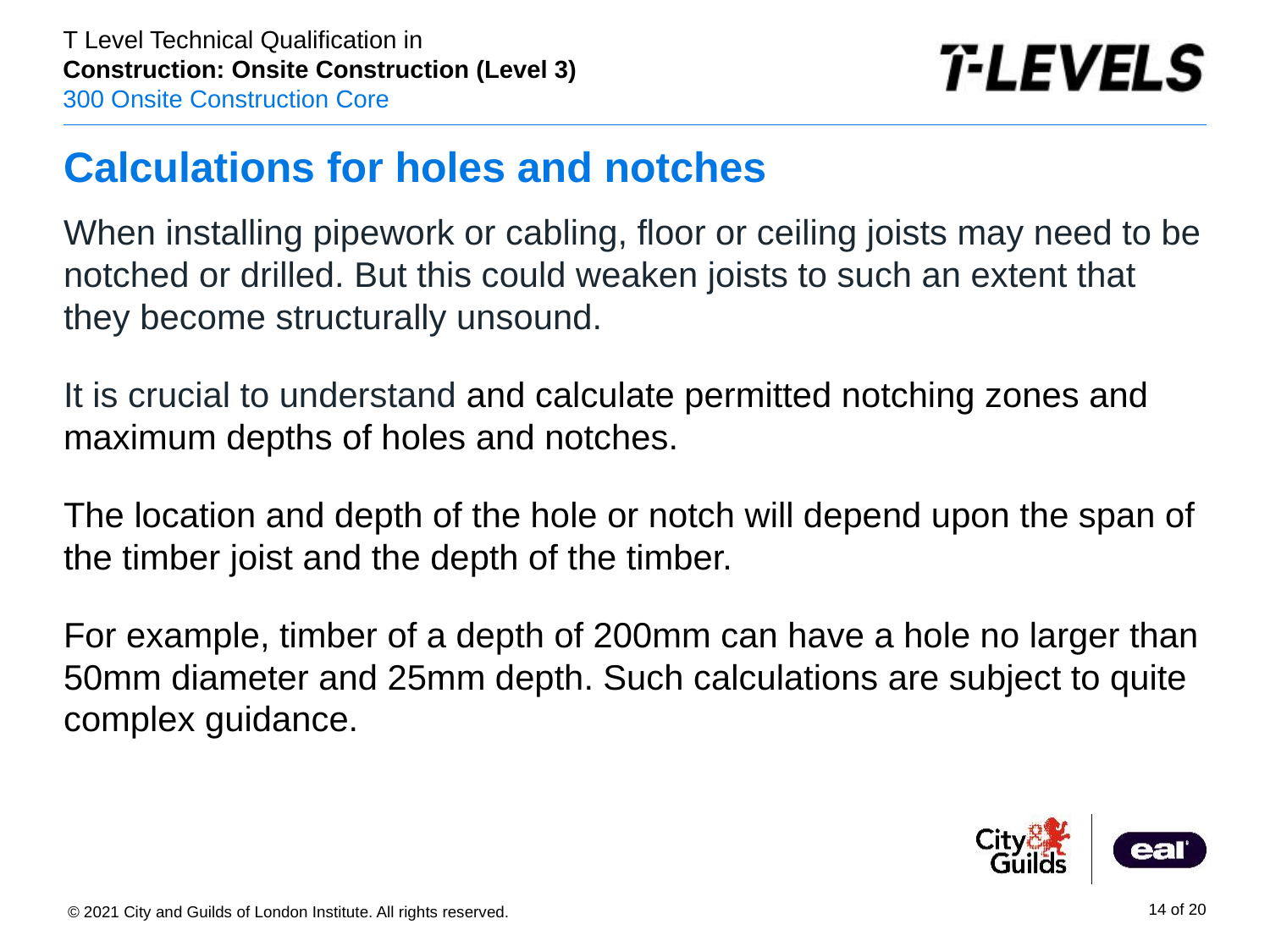

# Calculations for holes and notches
When installing pipework or cabling, floor or ceiling joists may need to be notched or drilled. But this could weaken joists to such an extent that they become structurally unsound.
It is crucial to understand and calculate permitted notching zones and maximum depths of holes and notches.
The location and depth of the hole or notch will depend upon the span of the timber joist and the depth of the timber.
For example, timber of a depth of 200mm can have a hole no larger than 50mm diameter and 25mm depth. Such calculations are subject to quite complex guidance.